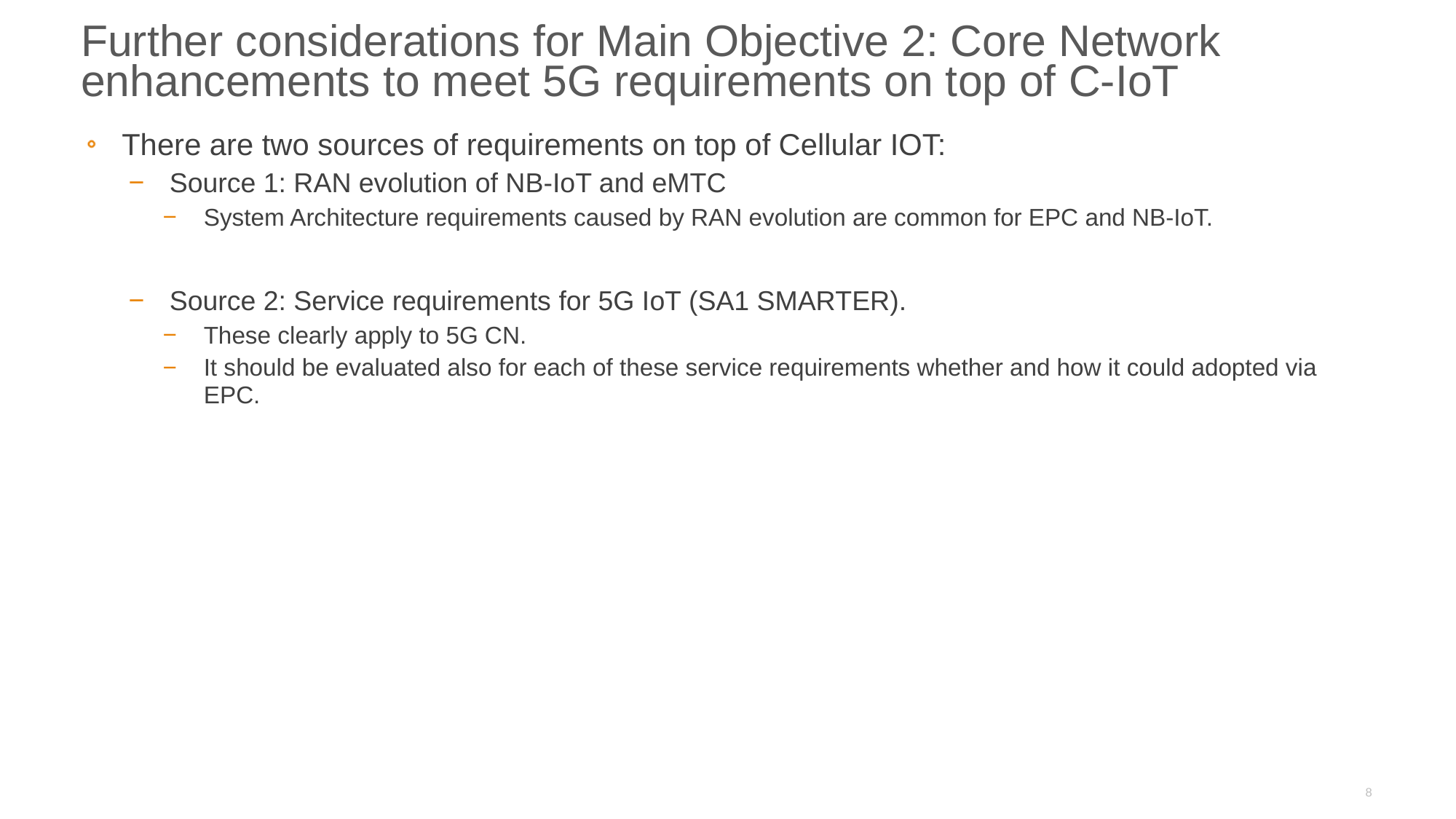

# Further considerations for Main Objective 2: Core Network enhancements to meet 5G requirements on top of C-IoT
There are two sources of requirements on top of Cellular IOT:
Source 1: RAN evolution of NB-IoT and eMTC
System Architecture requirements caused by RAN evolution are common for EPC and NB-IoT.

Source 2: Service requirements for 5G IoT (SA1 SMARTER).
These clearly apply to 5G CN.
It should be evaluated also for each of these service requirements whether and how it could adopted via EPC.